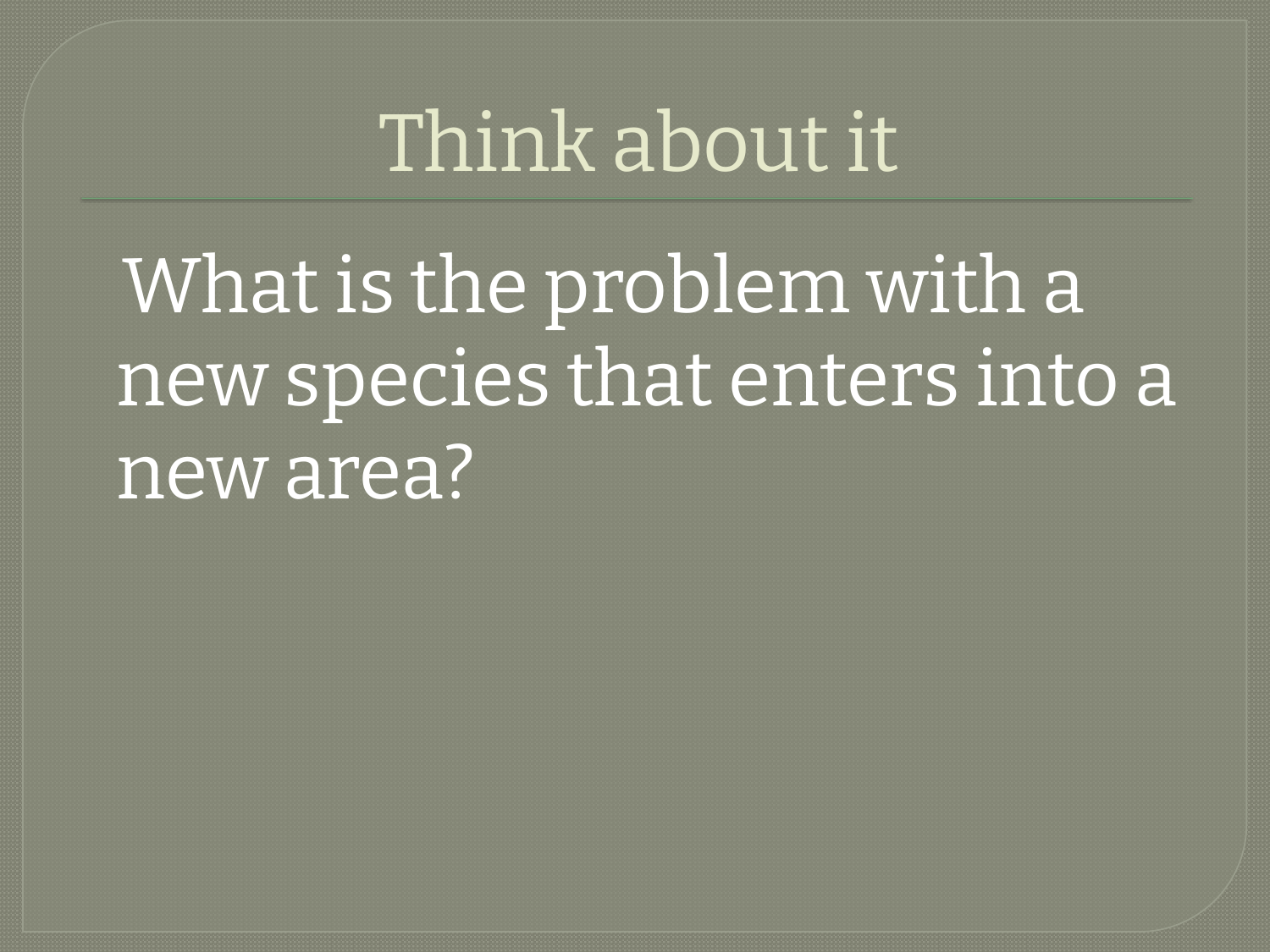

# Think about it
   What is the problem with a new species that enters into a new area?